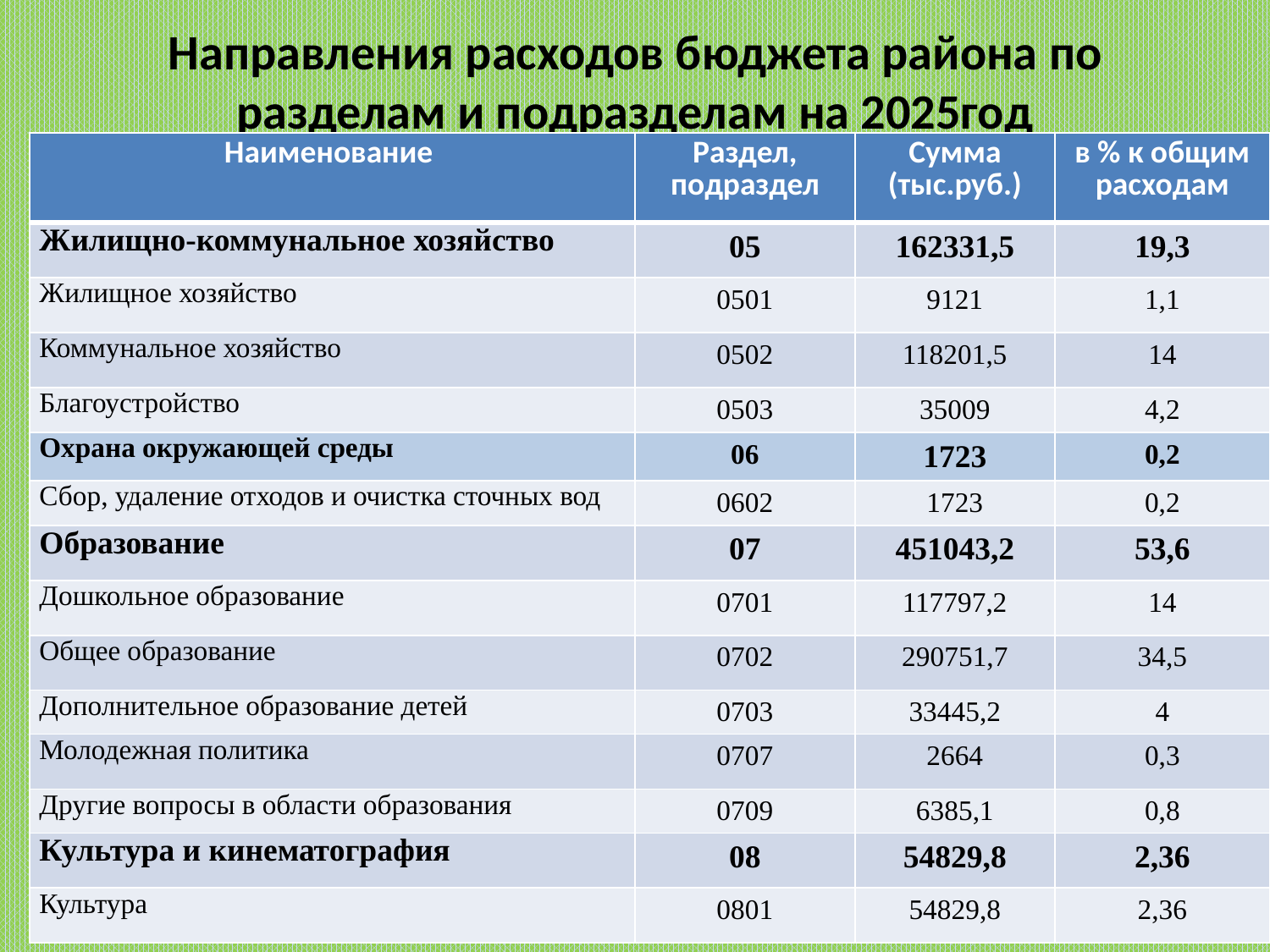

# Направления расходов бюджета района по разделам и подразделам на 2025год
| Наименование | Раздел, подраздел | Сумма (тыс.руб.) | в % к общим расходам |
| --- | --- | --- | --- |
| Жилищно-коммунальное хозяйство | 05 | 162331,5 | 19,3 |
| Жилищное хозяйство | 0501 | 9121 | 1,1 |
| Коммунальное хозяйство | 0502 | 118201,5 | 14 |
| Благоустройство | 0503 | 35009 | 4,2 |
| Охрана окружающей среды | 06 | 1723 | 0,2 |
| Сбор, удаление отходов и очистка сточных вод | 0602 | 1723 | 0,2 |
| Образование | 07 | 451043,2 | 53,6 |
| Дошкольное образование | 0701 | 117797,2 | 14 |
| Общее образование | 0702 | 290751,7 | 34,5 |
| Дополнительное образование детей | 0703 | 33445,2 | 4 |
| Молодежная политика | 0707 | 2664 | 0,3 |
| Другие вопросы в области образования | 0709 | 6385,1 | 0,8 |
| Культура и кинематография | 08 | 54829,8 | 2,36 |
| Культура | 0801 | 54829,8 | 2,36 |